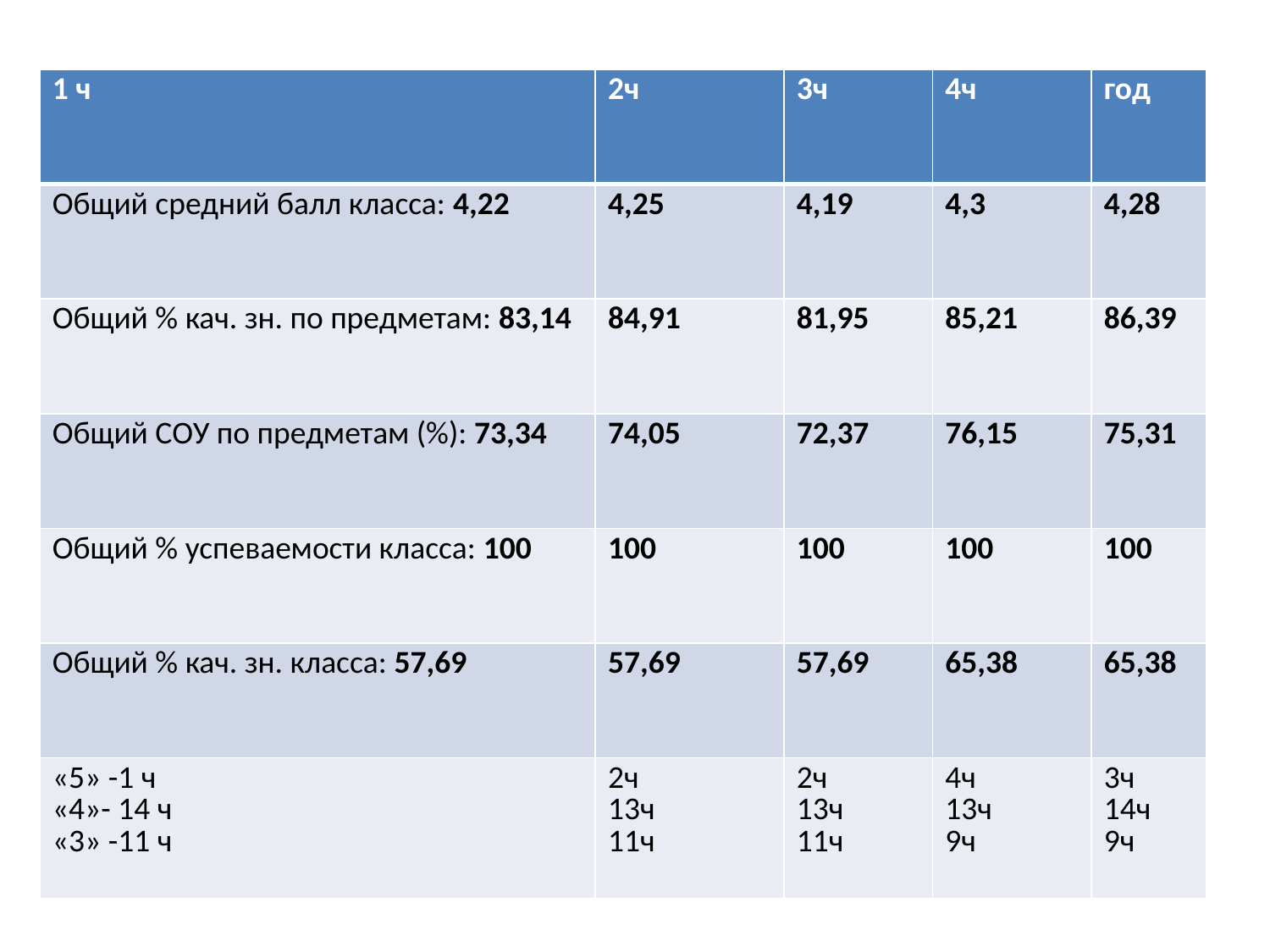

#
| 1 ч | 2ч | 3ч | 4ч | год |
| --- | --- | --- | --- | --- |
| Общий средний балл класса: 4,22 | 4,25 | 4,19 | 4,3 | 4,28 |
| Общий % кач. зн. по предметам: 83,14 | 84,91 | 81,95 | 85,21 | 86,39 |
| Общий СОУ по предметам (%): 73,34 | 74,05 | 72,37 | 76,15 | 75,31 |
| Общий % успеваемости класса: 100 | 100 | 100 | 100 | 100 |
| Общий % кач. зн. класса: 57,69 | 57,69 | 57,69 | 65,38 | 65,38 |
| «5» -1 ч «4»- 14 ч «3» -11 ч | 2ч 13ч 11ч | 2ч 13ч 11ч | 4ч 13ч 9ч | 3ч 14ч 9ч |